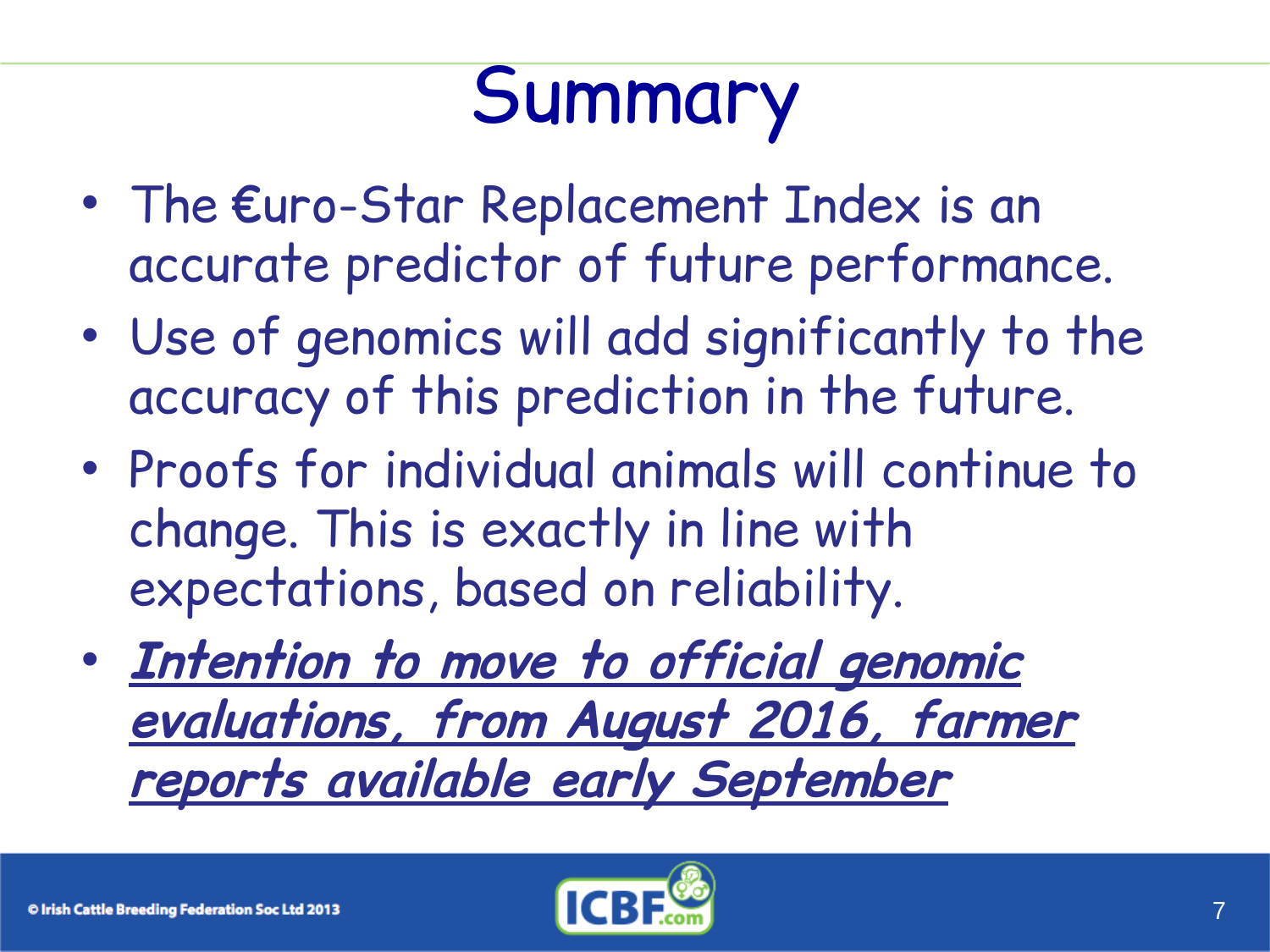

# Summary
The €uro-Star Replacement Index is an accurate predictor of future performance.
Use of genomics will add significantly to the accuracy of this prediction in the future.
Proofs for individual animals will continue to change. This is exactly in line with expectations, based on reliability.
Intention to move to official genomic evaluations, from August 2016, farmer reports available early September
7